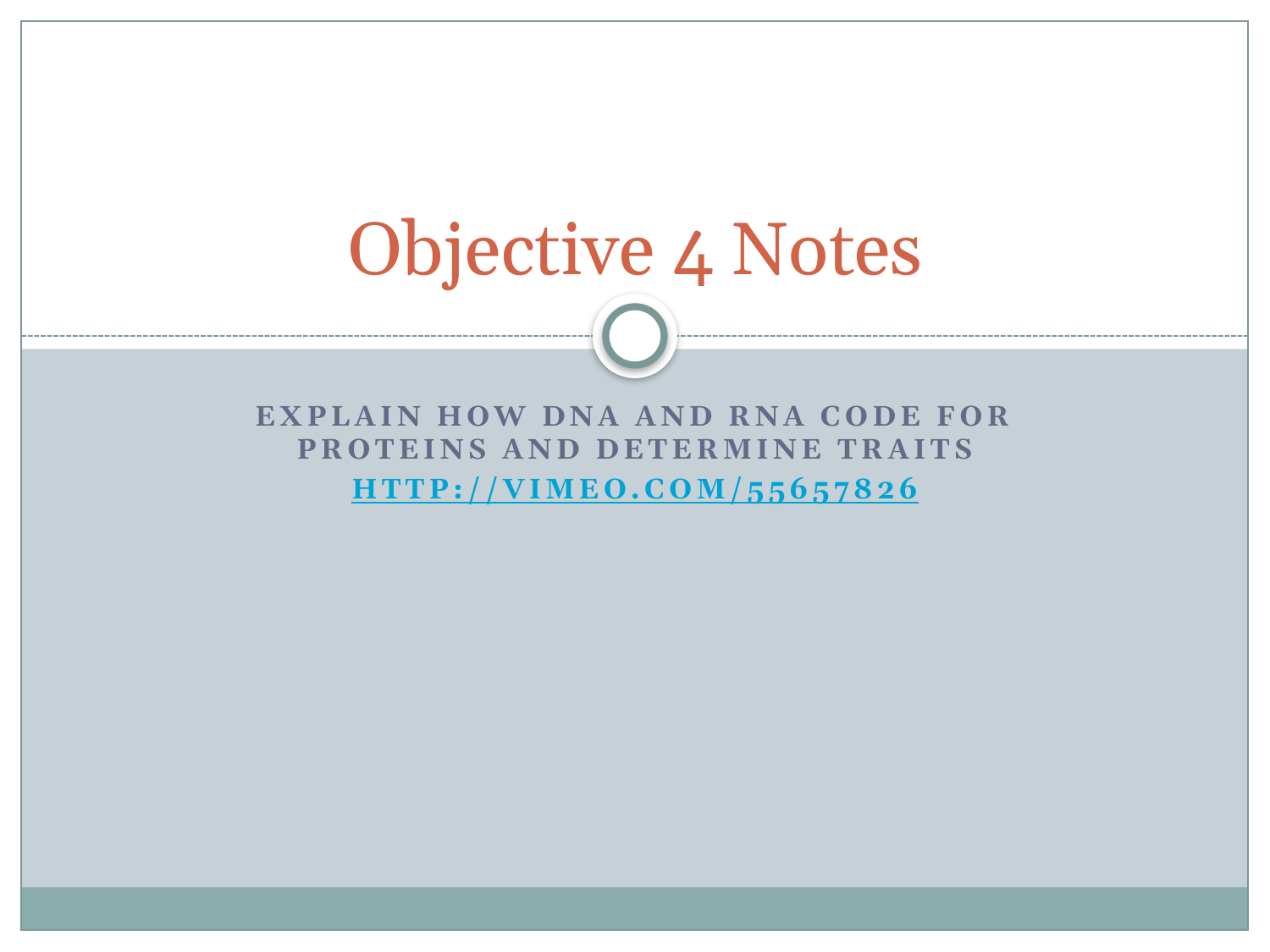

# Objective 4 Notes
Explain how DNA and RNA code for proteins and determine traits
http://vimeo.com/55657826